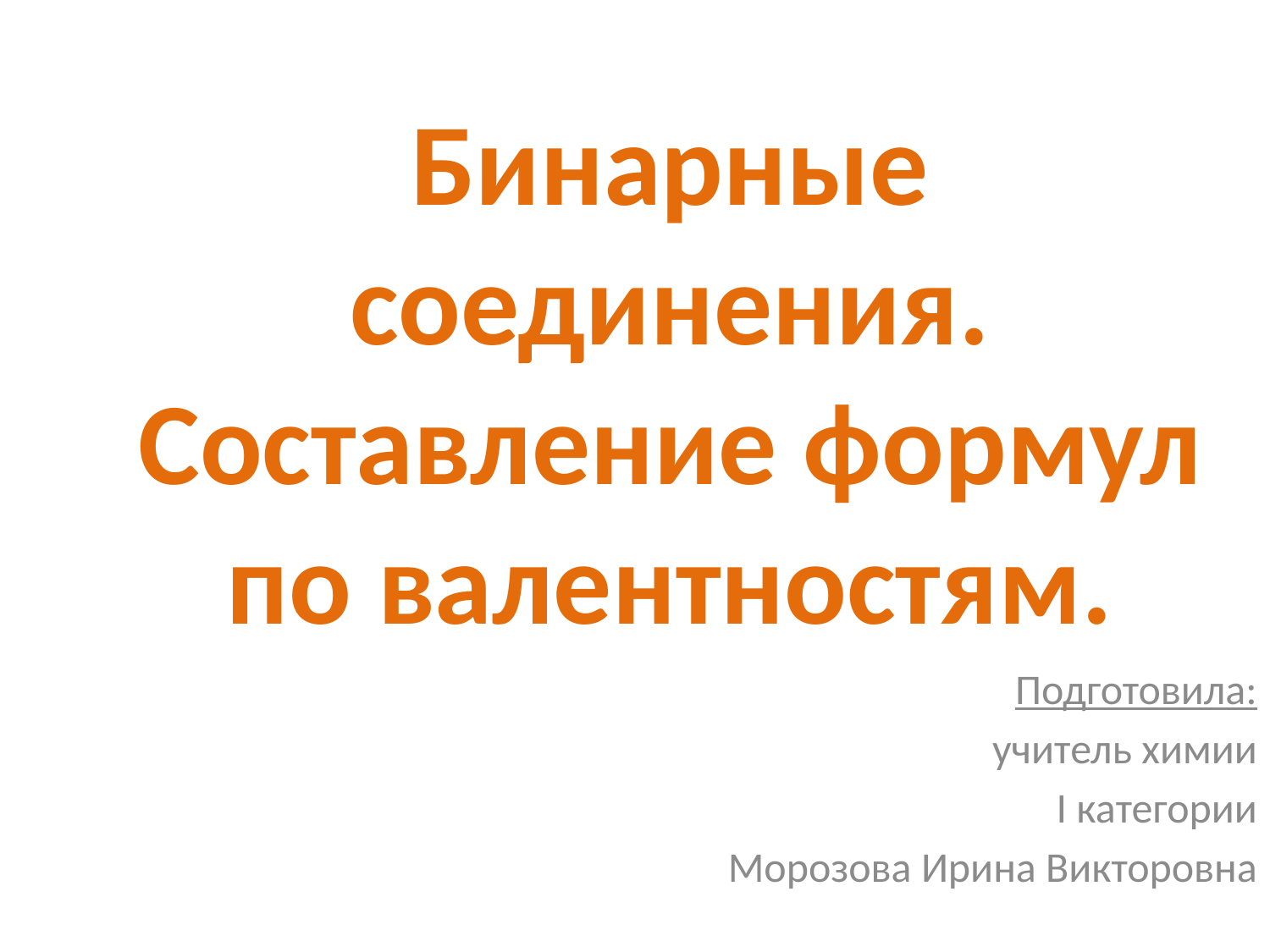

# Бинарные соединения. Составление формул по валентностям.
Подготовила:
учитель химии
I категории
Морозова Ирина Викторовна